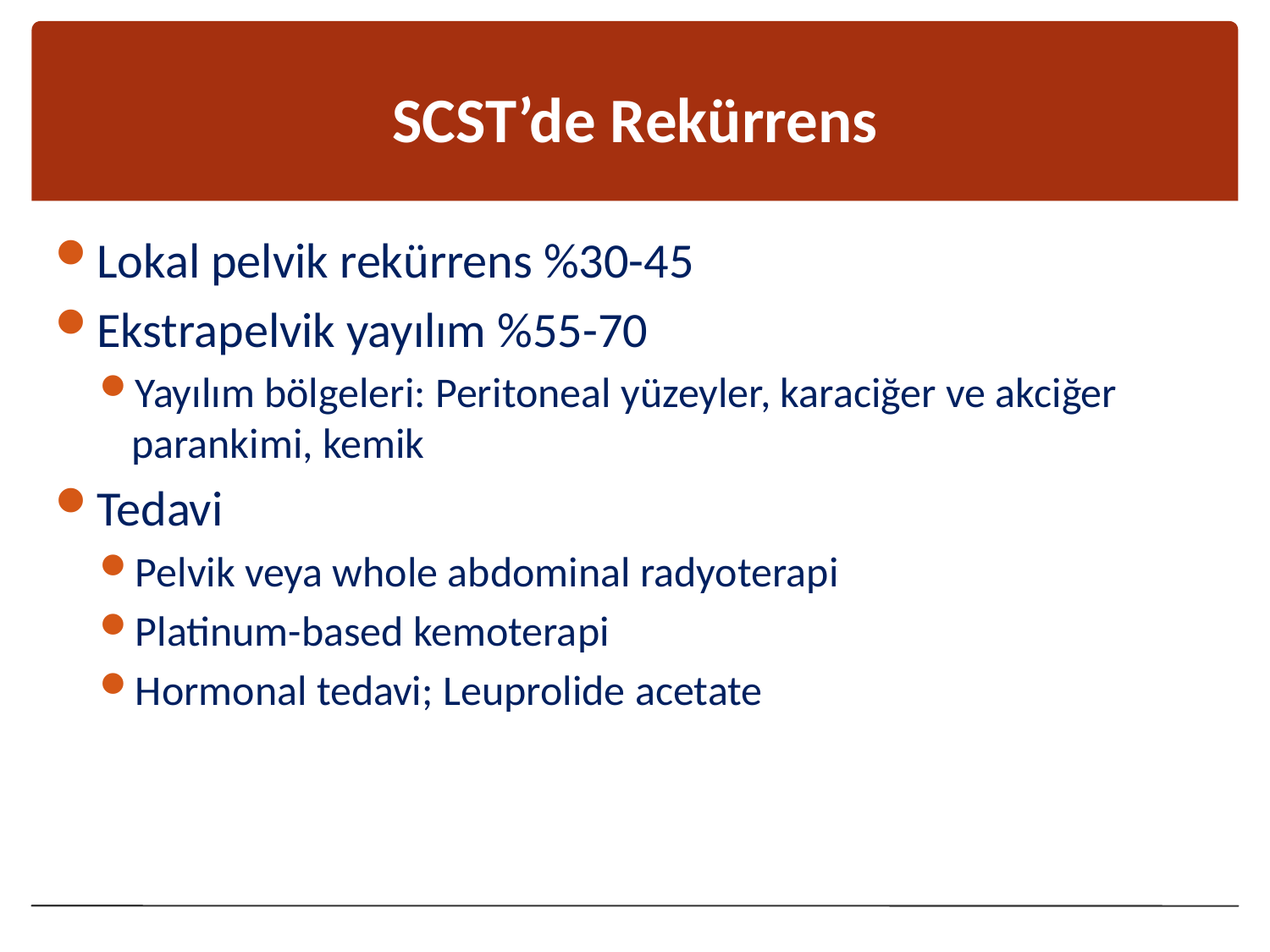

# SCST’de Rekürrens
Lokal pelvik rekürrens %30-45
Ekstrapelvik yayılım %55-70
Yayılım bölgeleri: Peritoneal yüzeyler, karaciğer ve akciğer parankimi, kemik
Tedavi
Pelvik veya whole abdominal radyoterapi
Platinum-based kemoterapi
Hormonal tedavi; Leuprolide acetate